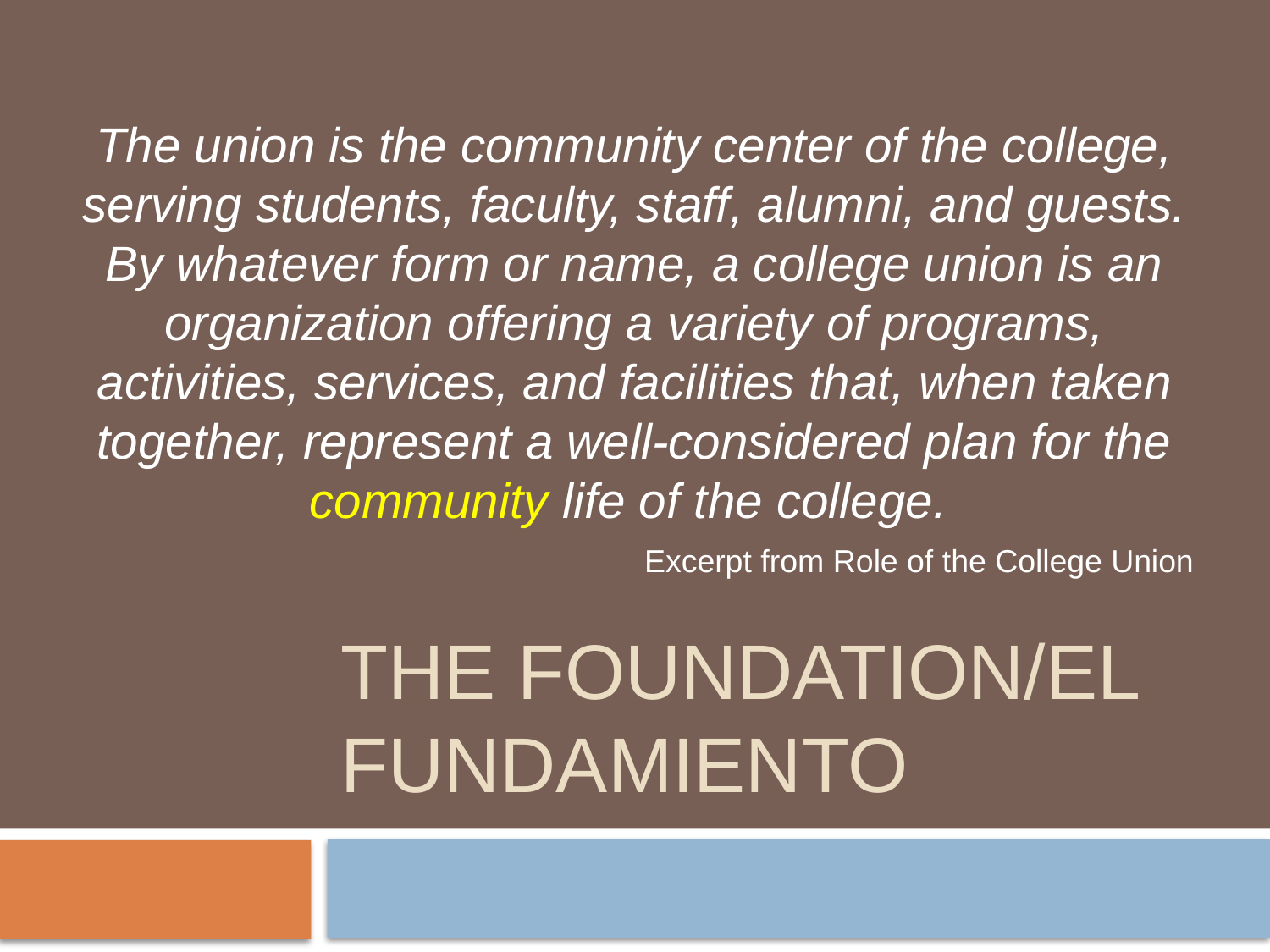

The union is the community center of the college, serving students, faculty, staff, alumni, and guests. By whatever form or name, a college union is an organization offering a variety of programs, activities, services, and facilities that, when taken together, represent a well-considered plan for the community life of the college.
Excerpt from Role of the College Union
# The Foundation/El Fundamiento